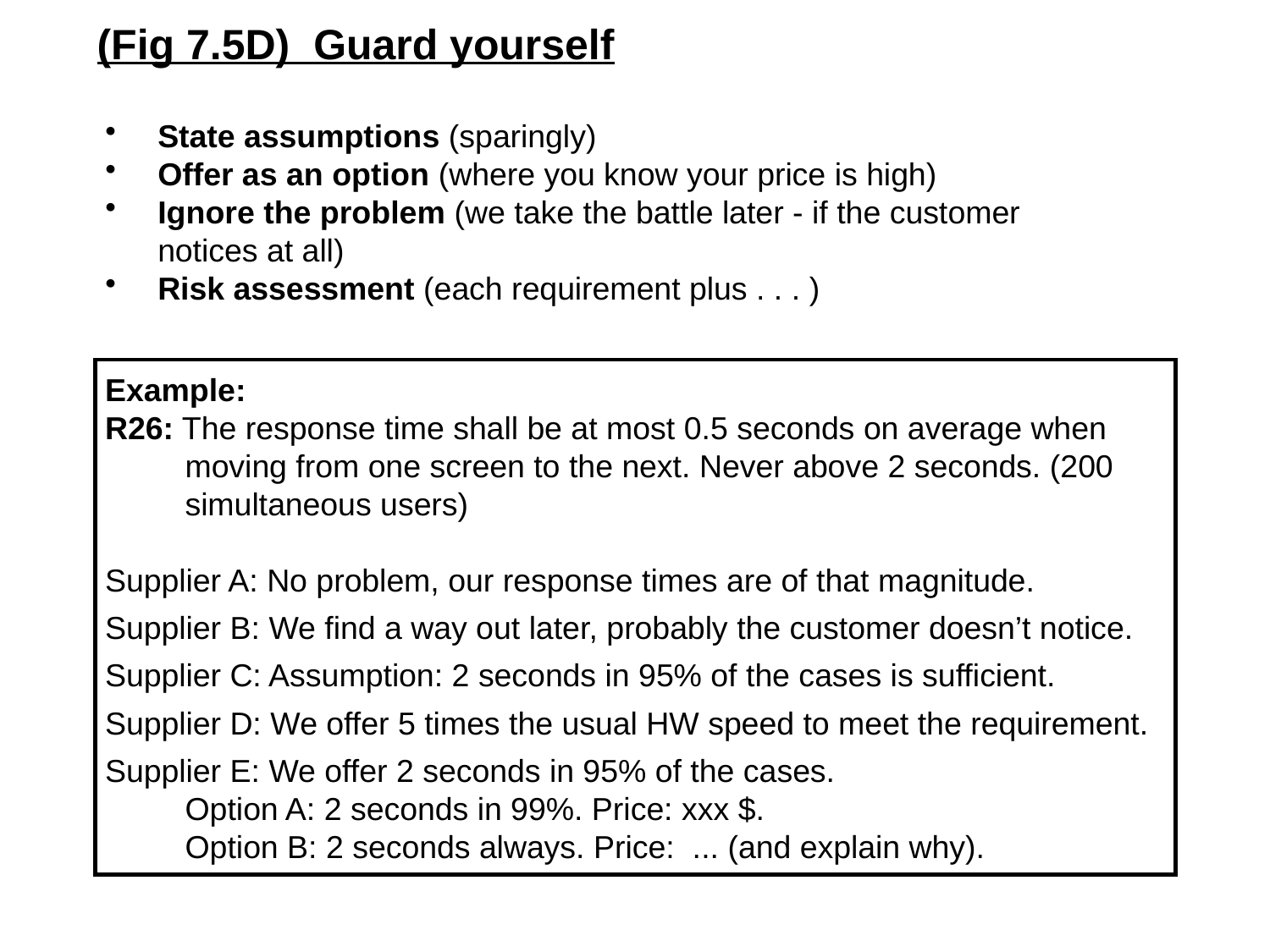

(Fig 7.5D)  Guard yourself
State assumptions (sparingly)
Offer as an option (where you know your price is high)
Ignore the problem (we take the battle later - if the customer notices at all)
Risk assessment (each requirement plus . . . )
Example:
R26: The response time shall be at most 0.5 seconds on average when moving from one screen to the next. Never above 2 seconds. (200 simultaneous users)

Supplier A: No problem, our response times are of that magnitude.
Supplier B: We find a way out later, probably the customer doesn’t notice.
Supplier C: Assumption: 2 seconds in 95% of the cases is sufficient.
Supplier D: We offer 5 times the usual HW speed to meet the requirement.
Supplier E: We offer 2 seconds in 95% of the cases.
	Option A: 2 seconds in 99%. Price: xxx $.
	Option B: 2 seconds always. Price:  ... (and explain why).